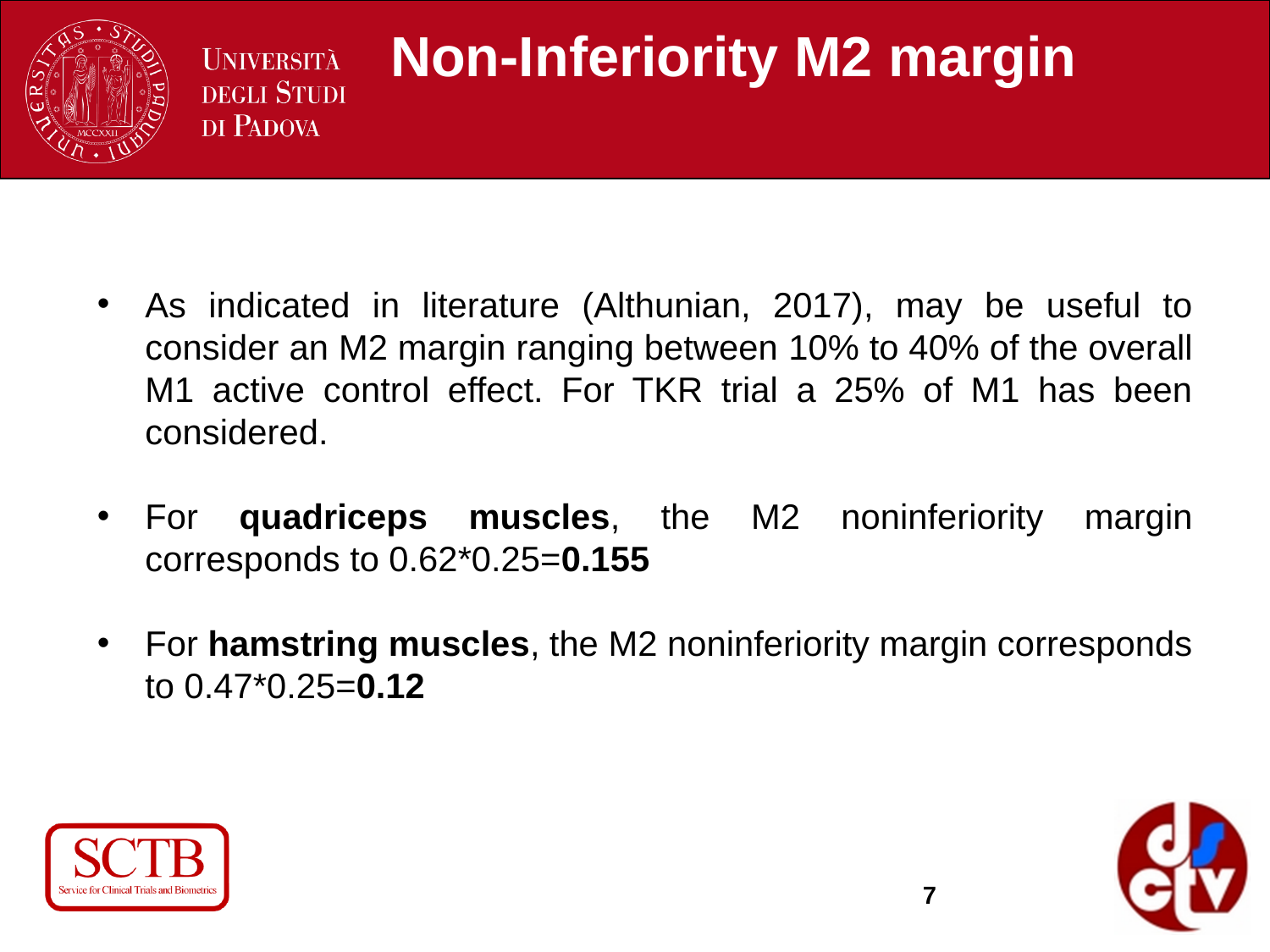

# Non-Inferiority M2 margin
As indicated in literature (Althunian, ‎2017), may be useful to consider an M2 margin ranging between 10% to 40% of the overall M1 active control effect. For TKR trial a 25% of M1 has been considered.

For quadriceps muscles, the M2 noninferiority margin corresponds to 0.62*0.25=0.155

For hamstring muscles, the M2 noninferiority margin corresponds to 0.47*0.25=0.12

7